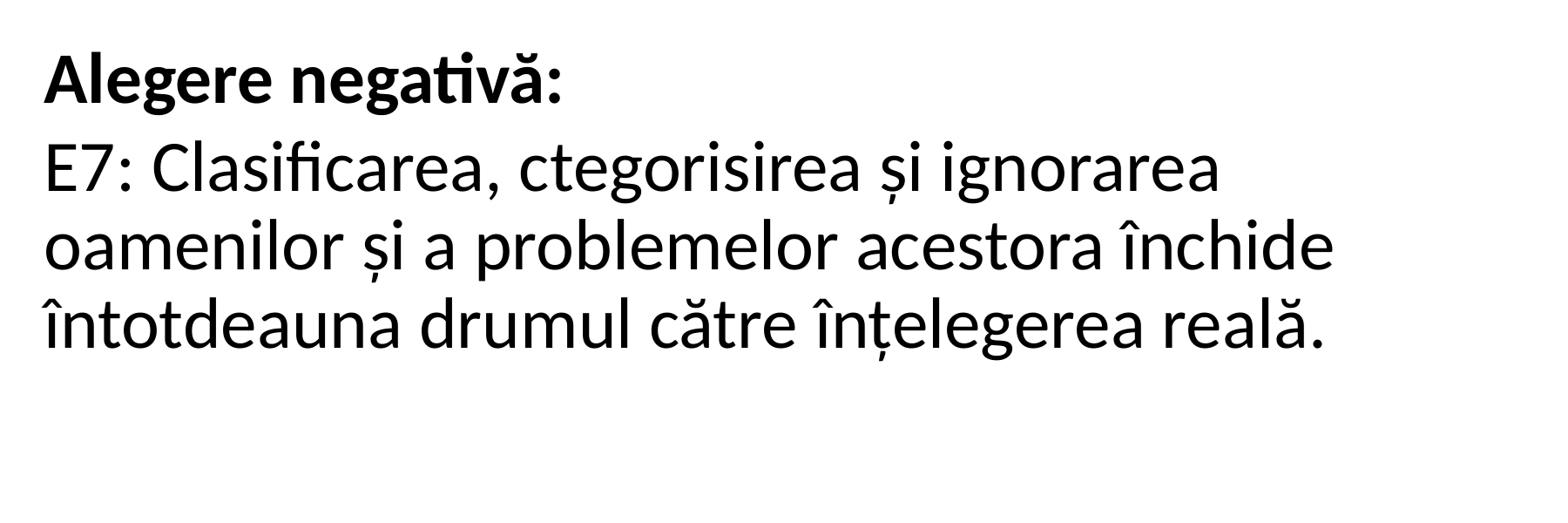

Alegere negativă:
E7: Clasificarea, ctegorisirea și ignorarea oamenilor și a problemelor acestora închide întotdeauna drumul către înțelegerea reală.